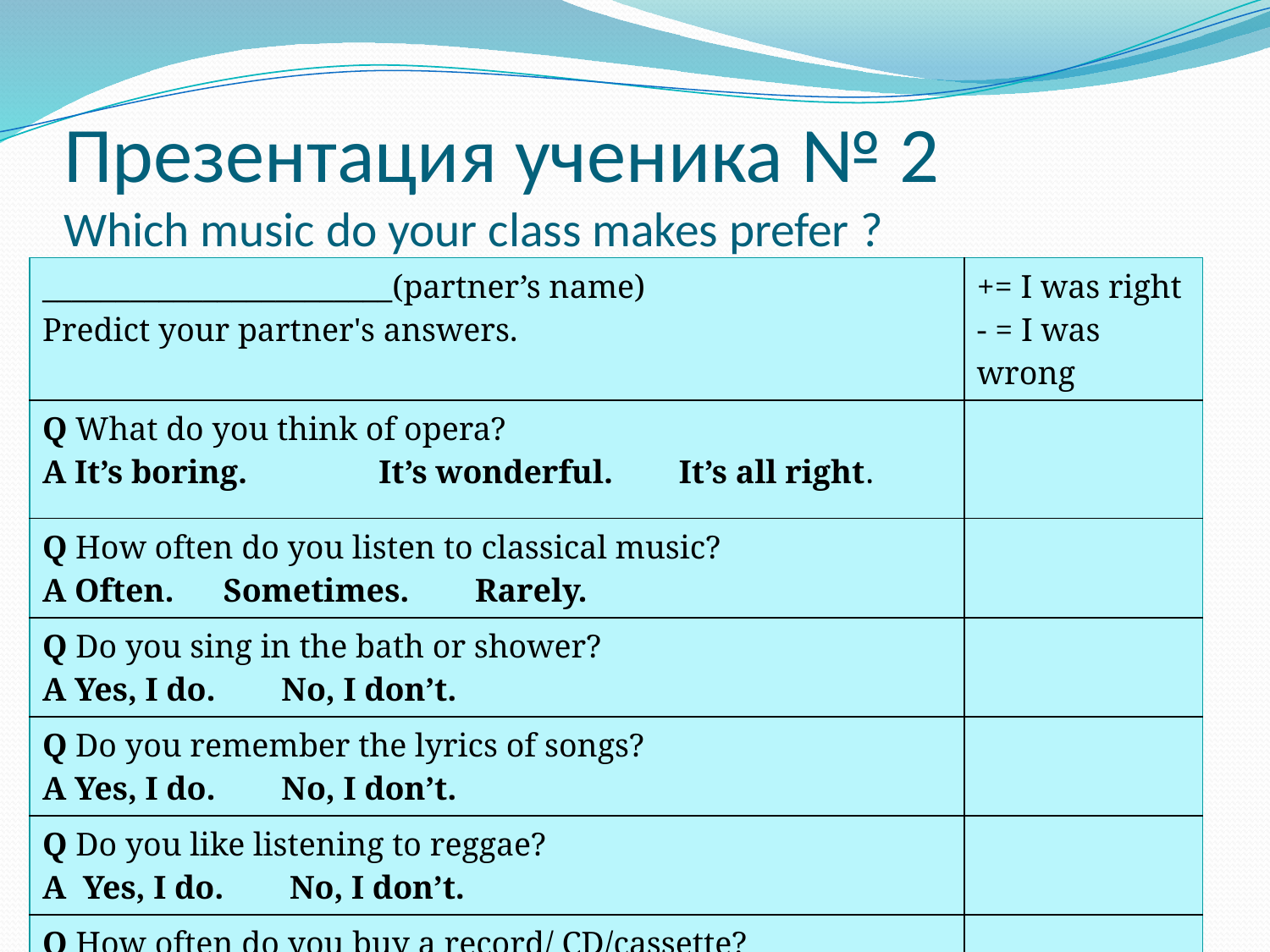

# Презентация ученика № 2 Which music do your class makes prefer ?
| \_\_\_\_\_\_\_\_\_\_\_\_\_\_\_\_\_\_\_\_\_\_\_\_(partner’s name) Predict your partner's answers. | += I was right - = I was wrong |
| --- | --- |
| Q What do you think of opera? A It’s boring. It’s wonderful. It’s all right. |  |
| Q How often do you listen to classical music? A Often. Sometimes. Rarely. |  |
| Q Do you sing in the bath or shower? A Yes, I do. No, I don’t. |  |
| Q Do you remember the lyrics of songs? A Yes, I do. No, I don’t. |  |
| Q Do you like listening to reggae? A Yes, I do. No, I don’t. |  |
| Q How often do you buy a record/ CD/cassette? A Every week. Once a month. Once a year. |  |